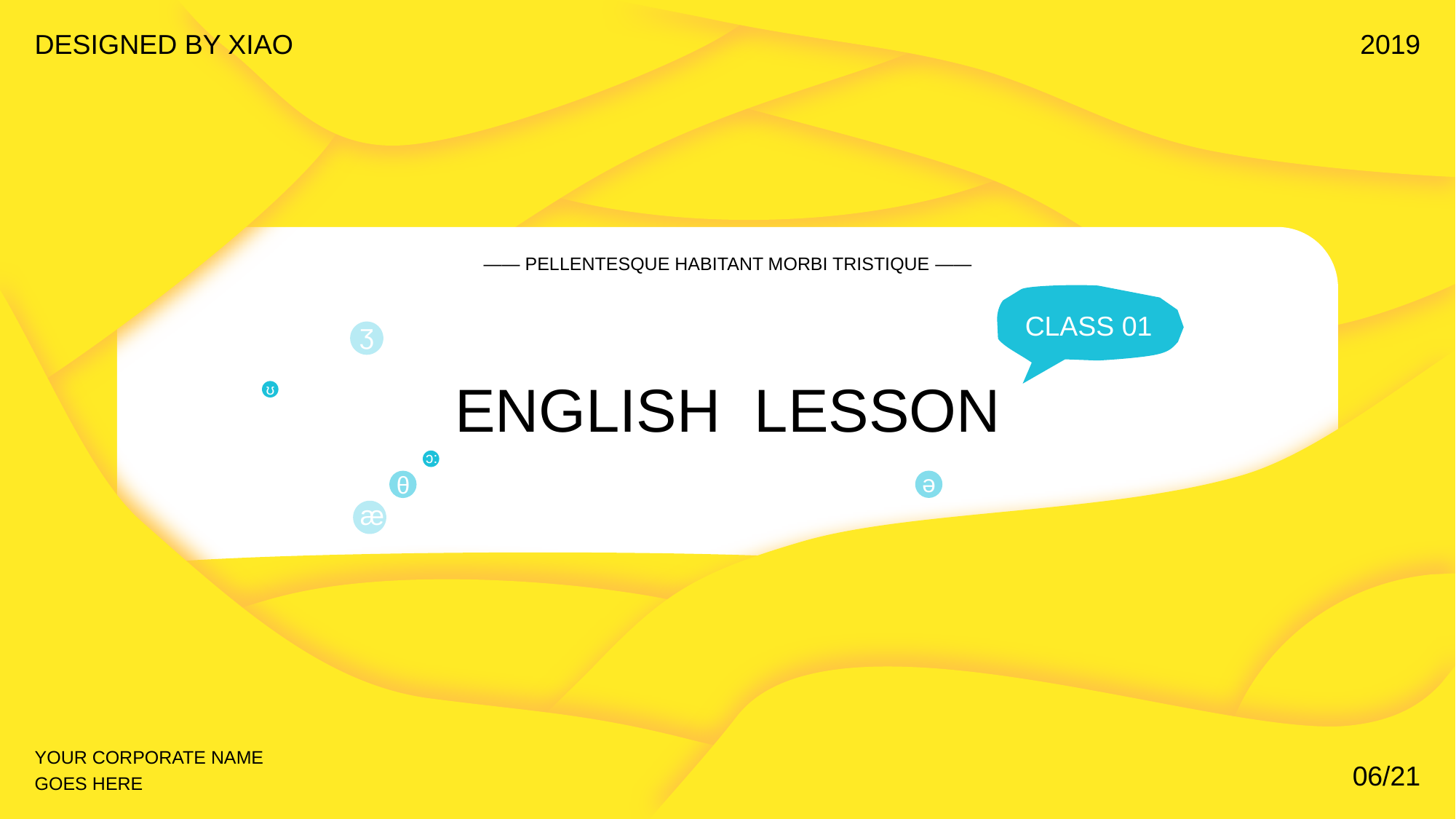

DESIGNED BY XIAO
2019

—— PELLENTESQUE HABITANT MORBI TRISTIQUE ——

CLASS 01
ʒ

ENGLISH  LESSON
ʊ

ɔ:

ə

θ

æ

YOUR CORPORATE NAME GOES HERE
06/21